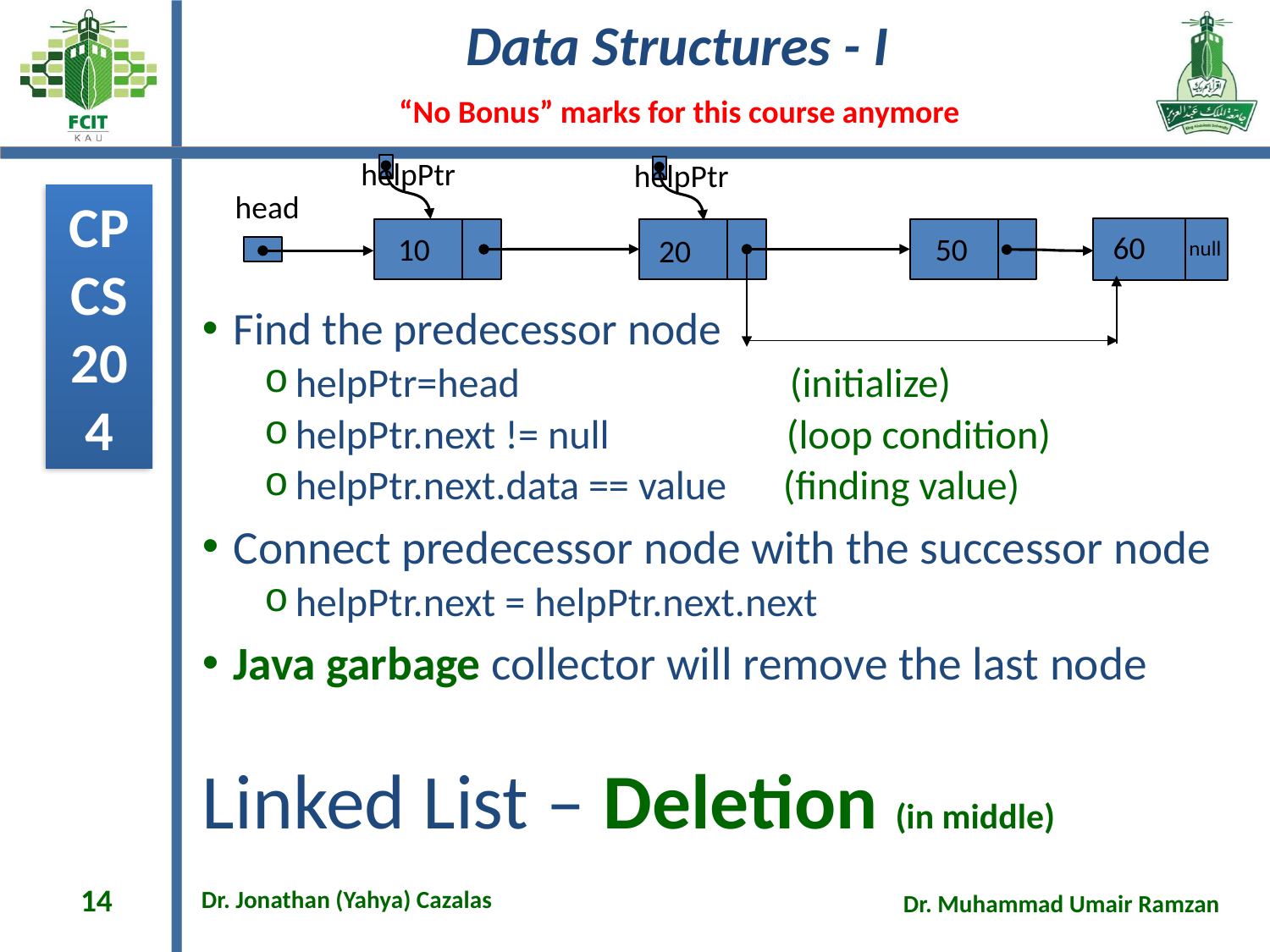

helpPtr

helpPtr

head

60
10
50
20

null

Find the predecessor node
helpPtr=head                             (initialize)
helpPtr.next != null                   (loop condition)
helpPtr.next.data == value      (finding value)
Connect predecessor node with the successor node
helpPtr.next = helpPtr.next.next
Java garbage collector will remove the last node
# Linked List – Deletion (in middle)
14